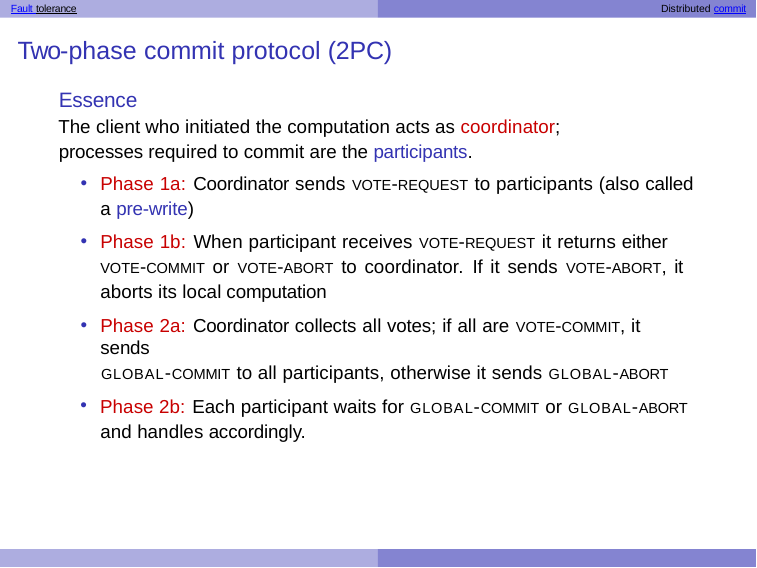

Fault tolerance	Distributed commit
# Two-phase commit protocol (2PC)
Essence
The client who initiated the computation acts as coordinator; processes required to commit are the participants.
Phase 1a: Coordinator sends VOTE-REQUEST to participants (also called a pre-write)
Phase 1b: When participant receives VOTE-REQUEST it returns either VOTE-COMMIT or VOTE-ABORT to coordinator. If it sends VOTE-ABORT, it aborts its local computation
Phase 2a: Coordinator collects all votes; if all are VOTE-COMMIT, it sends
GLOBAL-COMMIT to all participants, otherwise it sends GLOBAL-ABORT
Phase 2b: Each participant waits for GLOBAL-COMMIT or GLOBAL-ABORT
and handles accordingly.